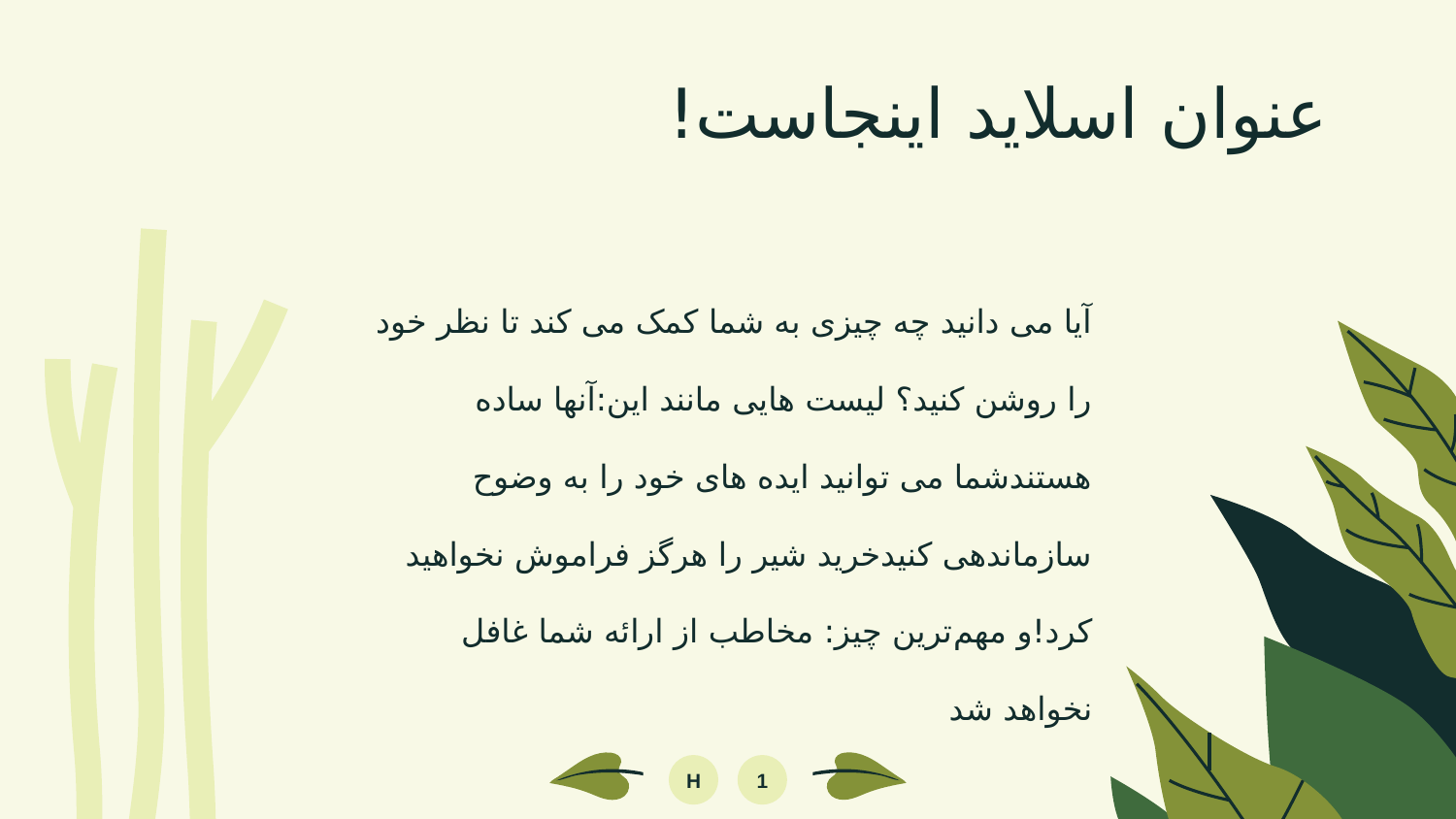

# عنوان اسلاید اینجاست!
آیا می دانید چه چیزی به شما کمک می کند تا نظر خود را روشن کنید؟ لیست هایی مانند این:آنها ساده هستندشما می توانید ایده های خود را به وضوح سازماندهی کنیدخرید شیر را هرگز فراموش نخواهید کرد!و مهم‌ترین چیز: مخاطب از ارائه شما غافل نخواهد شد

H
1